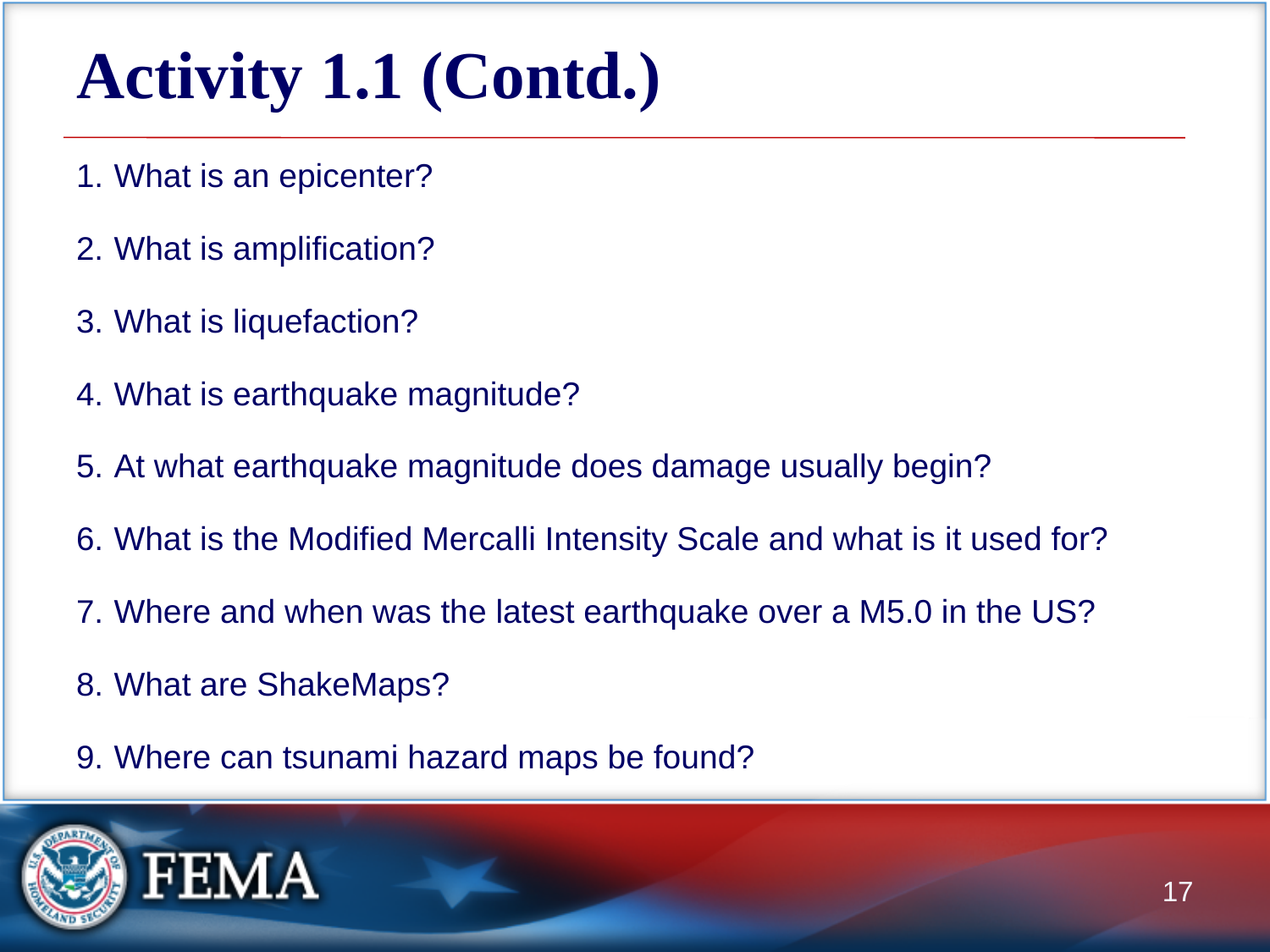

# Activity 1.1 (Contd.)
What is an epicenter?
What is amplification?
What is liquefaction?
What is earthquake magnitude?
At what earthquake magnitude does damage usually begin?
What is the Modified Mercalli Intensity Scale and what is it used for?
Where and when was the latest earthquake over a M5.0 in the US?
What are ShakeMaps?
Where can tsunami hazard maps be found?

17